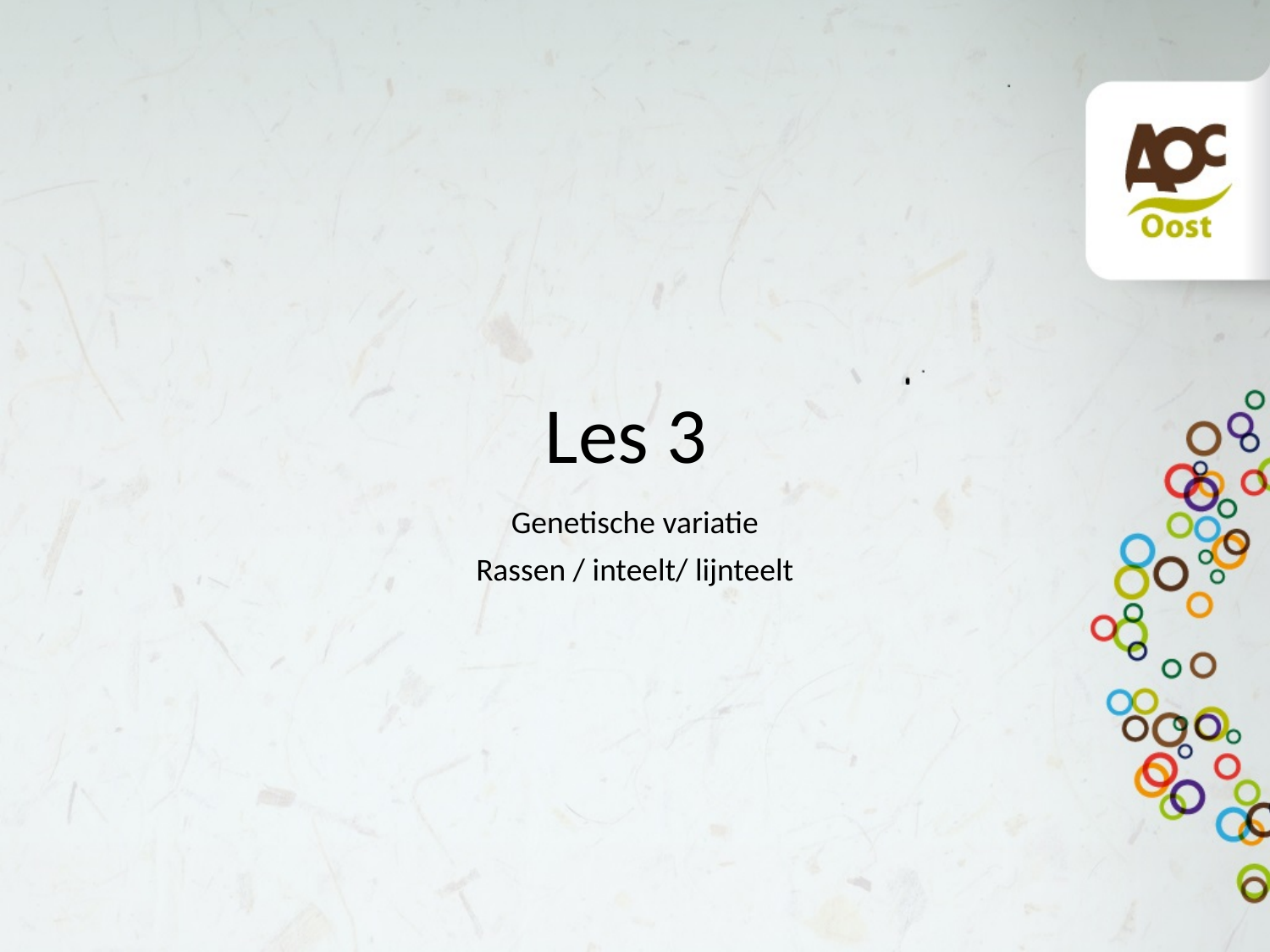

# Les 3
Genetische variatie
Rassen / inteelt/ lijnteelt